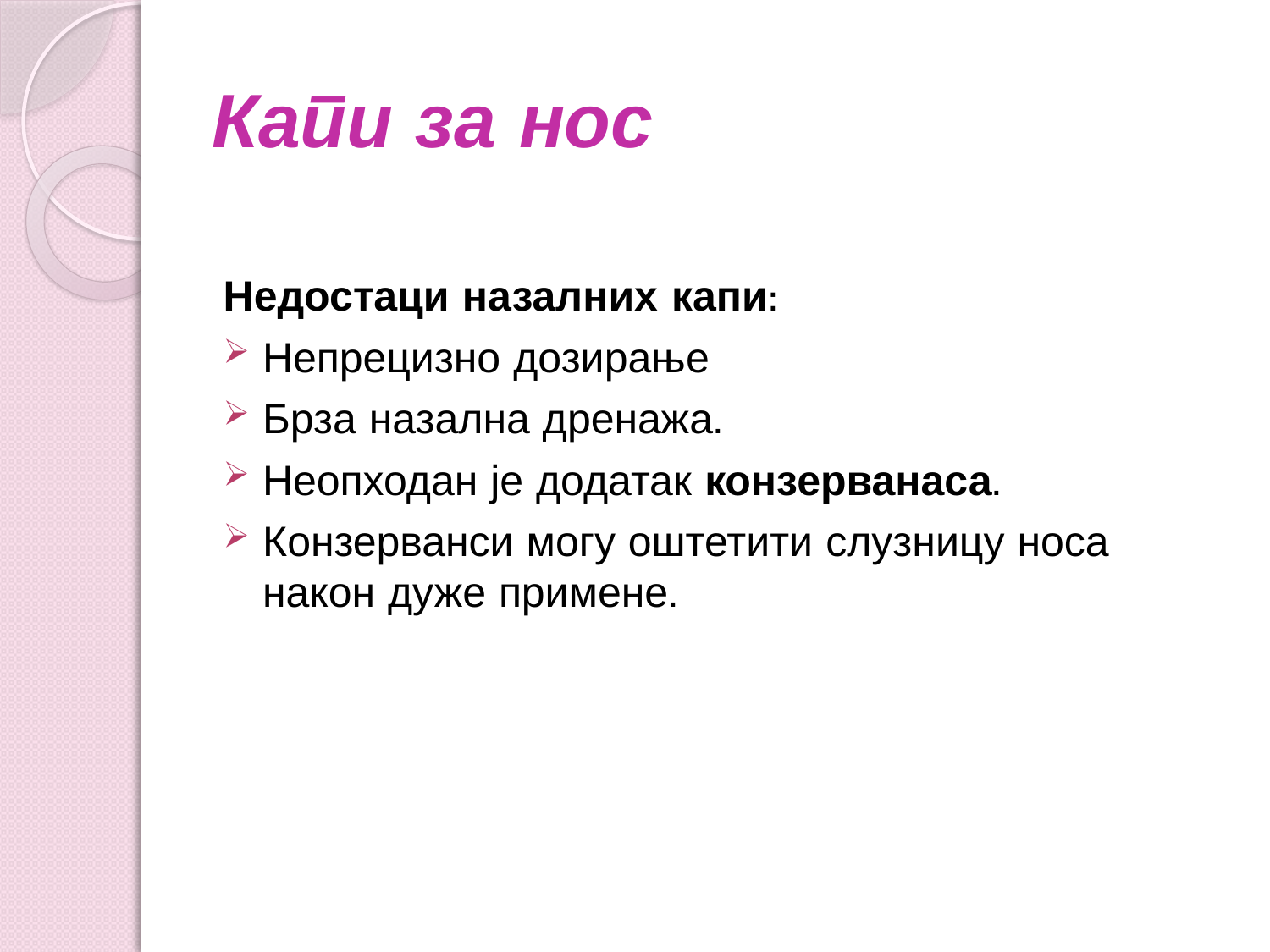

# Капи за нос

Недостаци назалних капи:
Непрецизно дозирање
Брза назална дренажа.
Неопходан је додатак конзерванаса.
Конзерванси могу оштетити слузницу носа након дуже примене.